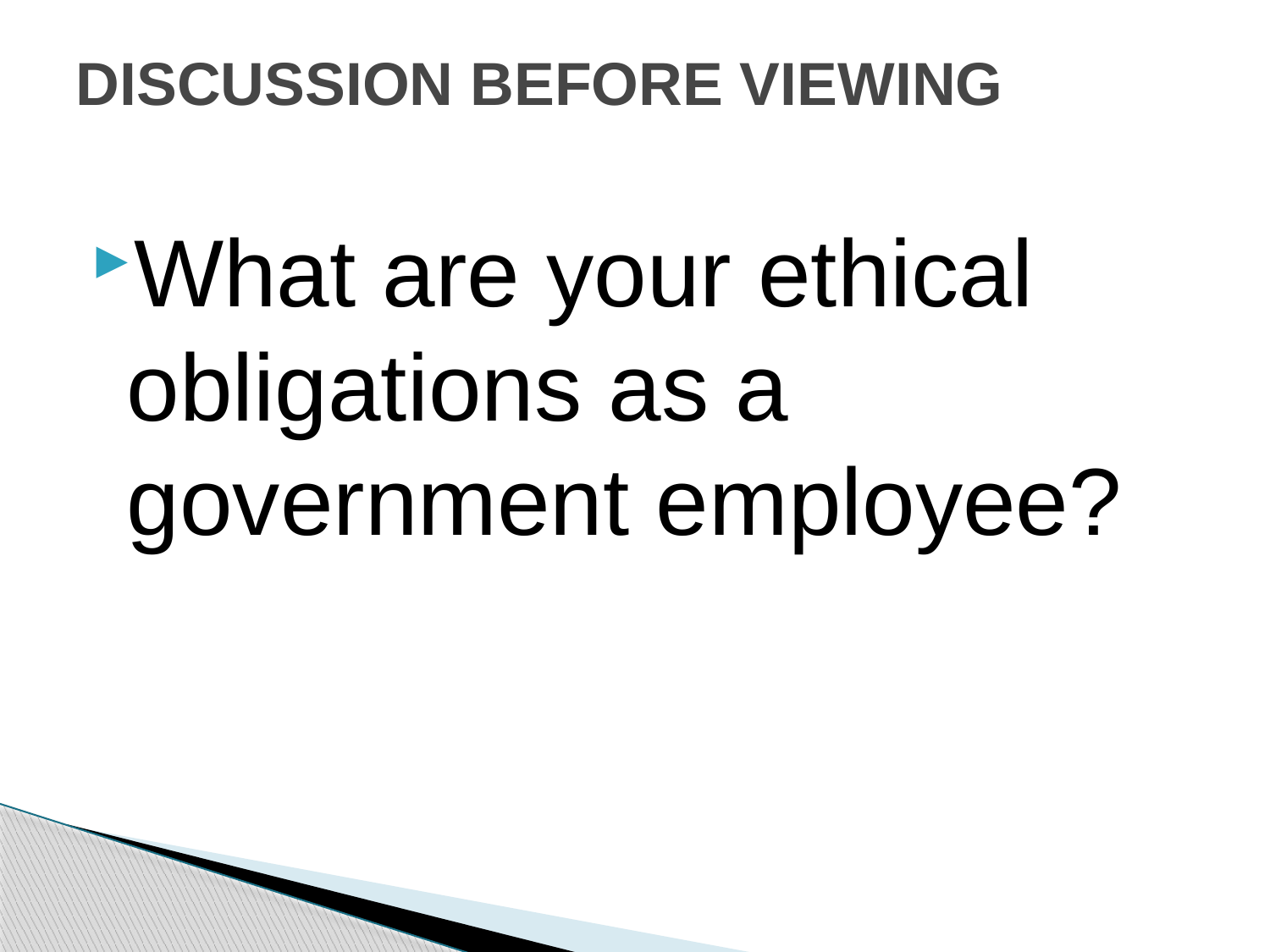

# DISCUSSION BEFORE VIEWING
What are your ethical obligations as a government employee?